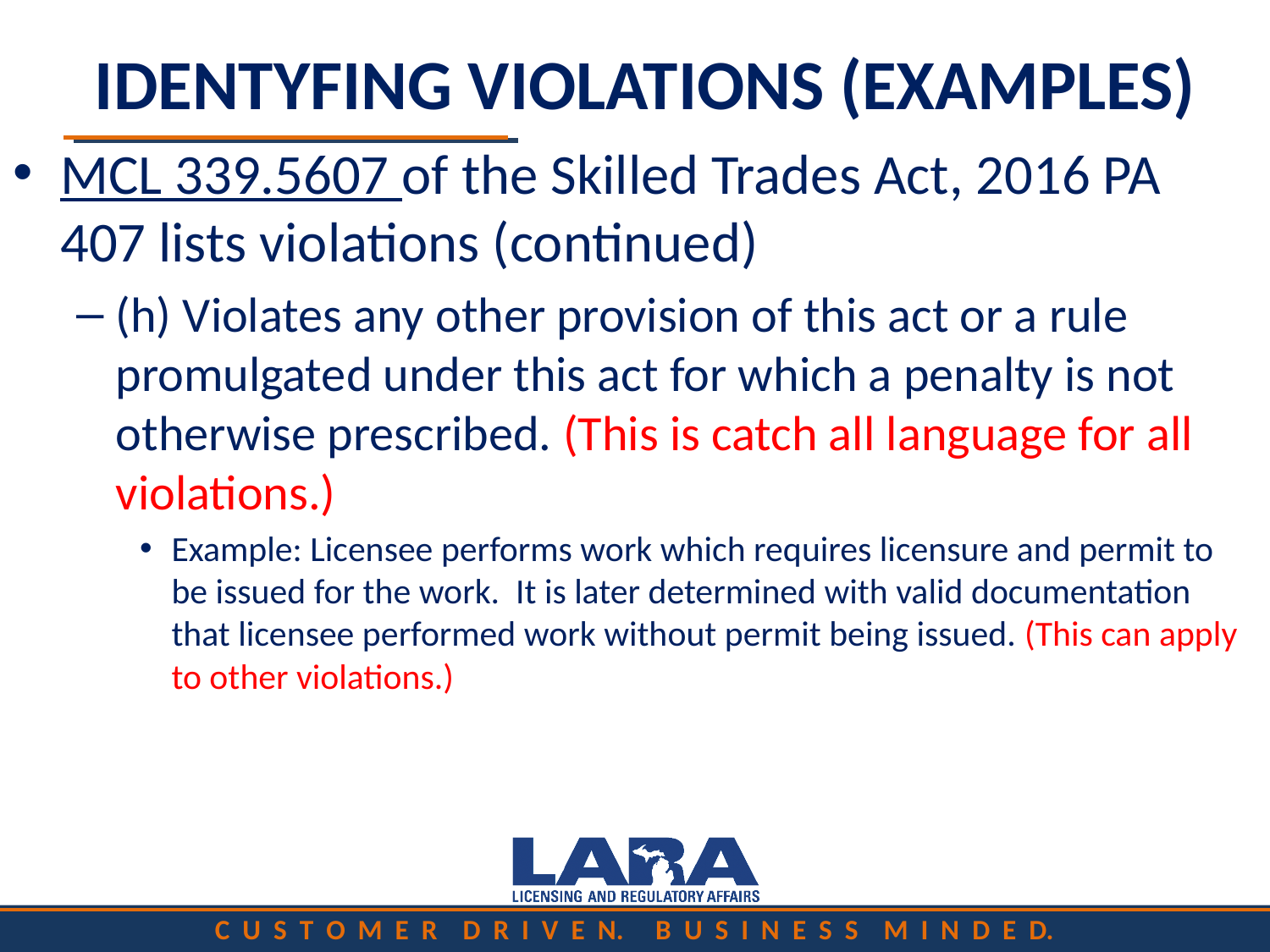

# IDENTYFING VIOLATIONS (EXAMPLES)
MCL 339.5607 of the Skilled Trades Act, 2016 PA 407 lists violations (continued)
(h) Violates any other provision of this act or a rule promulgated under this act for which a penalty is not otherwise prescribed. (This is catch all language for all violations.)
Example: Licensee performs work which requires licensure and permit to be issued for the work.  It is later determined with valid documentation that licensee performed work without permit being issued. (This can apply to other violations.)